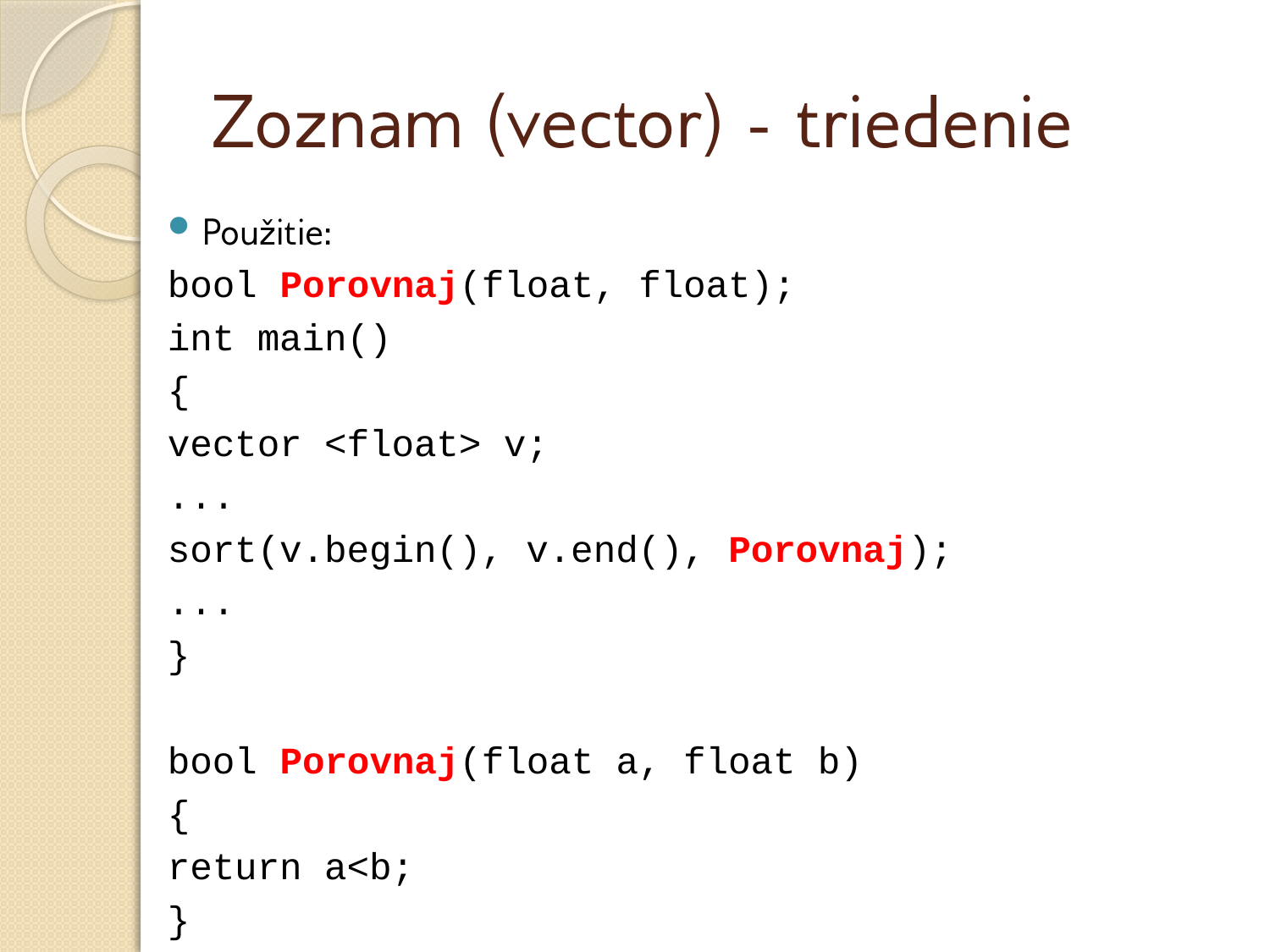

# Zoznam (vector) - triedenie
Použitie:
bool Porovnaj(float, float);
int main()
{
vector <float> v;
...
sort(v.begin(), v.end(), Porovnaj);
...
}

bool Porovnaj(float a, float b)
{
	return a<b;
}